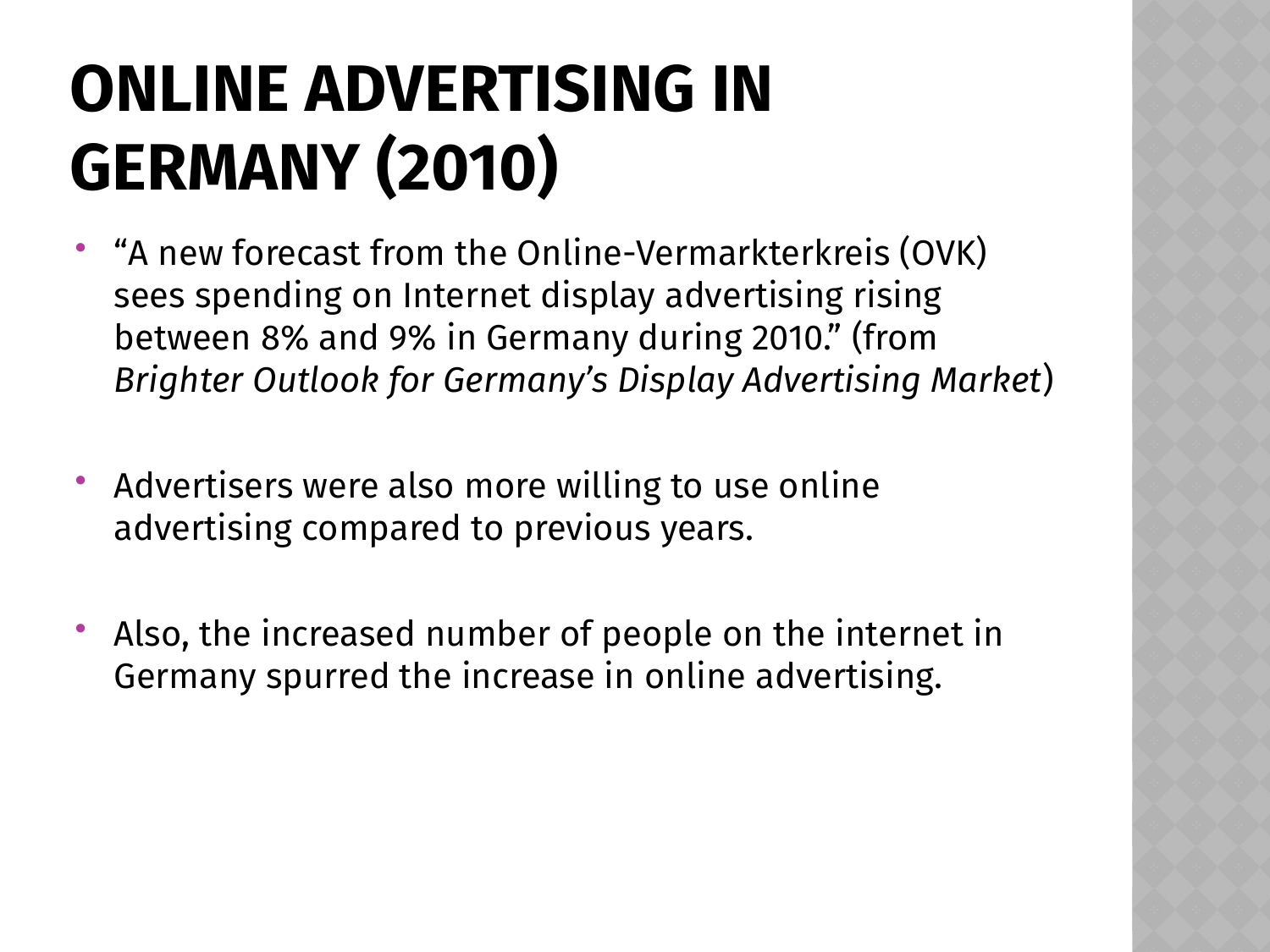

# Online Advertising in Germany (2010)
“A new forecast from the Online-Vermarkterkreis (OVK) sees spending on Internet display advertising rising between 8% and 9% in Germany during 2010.” (from Brighter Outlook for Germany’s Display Advertising Market)

Advertisers were also more willing to use online advertising compared to previous years.

Also, the increased number of people on the internet in Germany spurred the increase in online advertising.